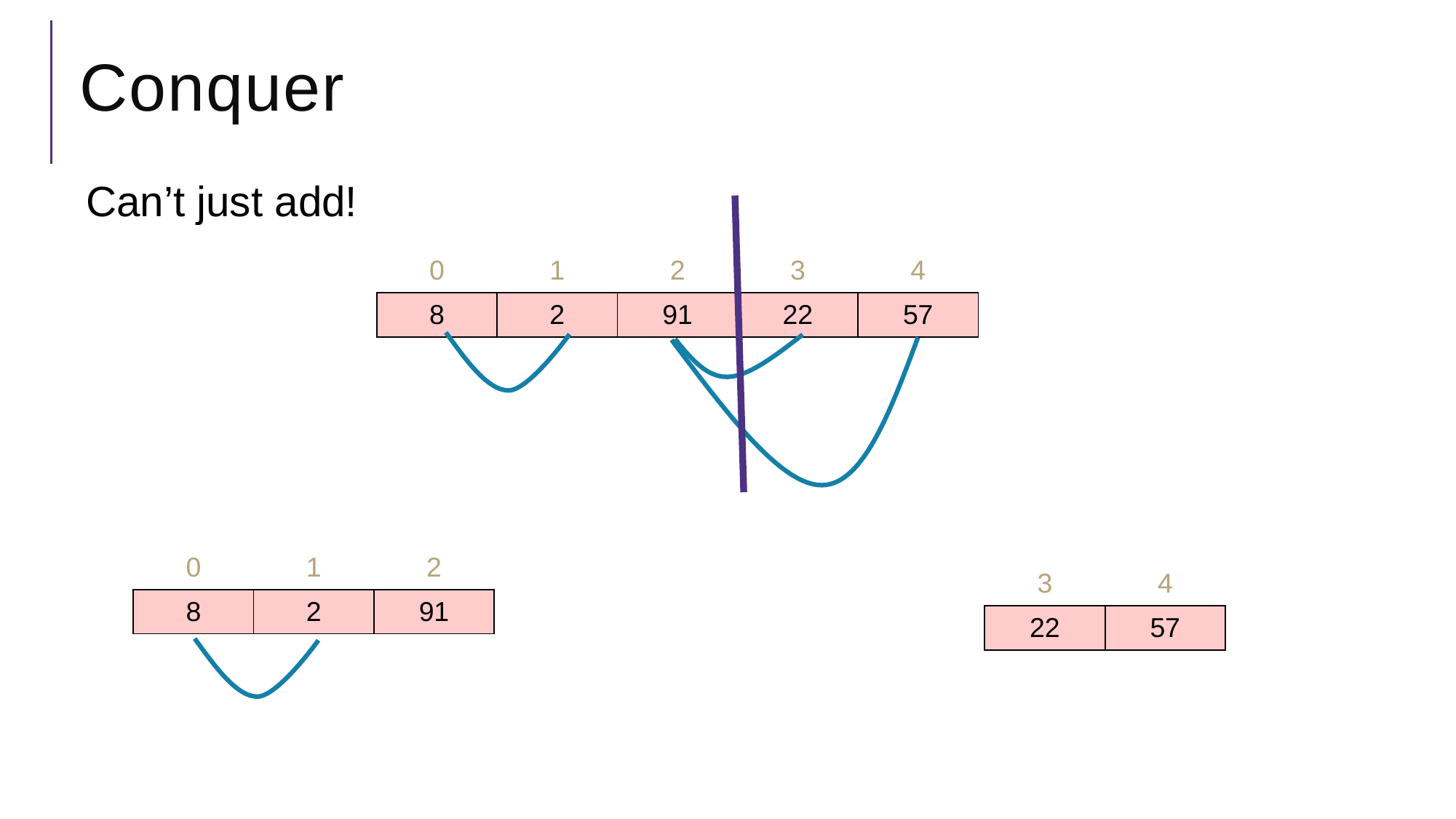

# Conquer
Can’t just add!
| 0 | 1 | 2 | 3 | 4 |
| --- | --- | --- | --- | --- |
| 8 | 2 | 91 | 22 | 57 |

| 0 | 1 | 2 |
| --- | --- | --- |
| 8 | 2 | 91 |
| 3 | 4 |
| --- | --- |
| 22 | 57 |